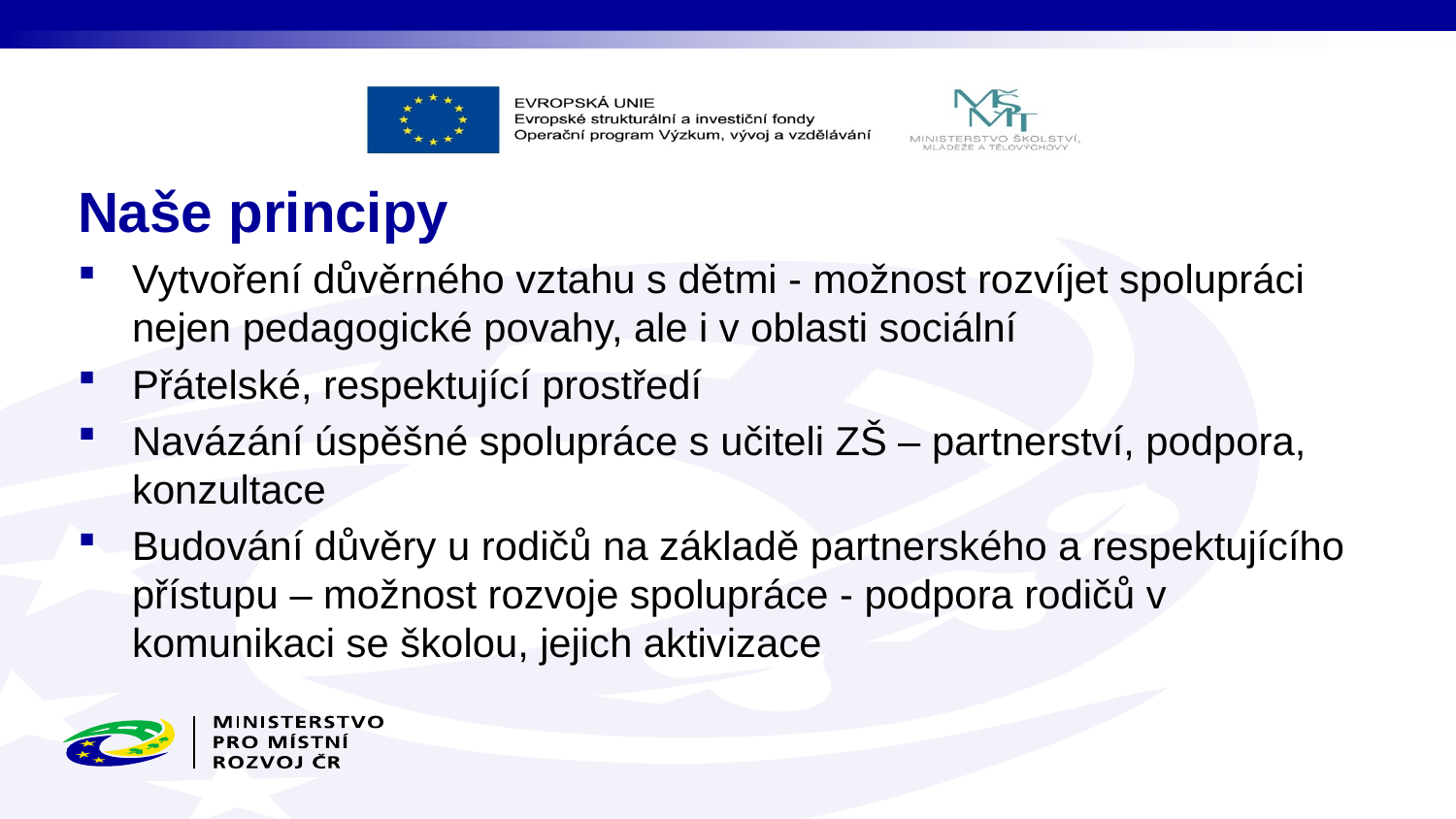

# Naše principy
Vytvoření důvěrného vztahu s dětmi - možnost rozvíjet spolupráci nejen pedagogické povahy, ale i v oblasti sociální
Přátelské, respektující prostředí
Navázání úspěšné spolupráce s učiteli ZŠ – partnerství, podpora, konzultace
Budování důvěry u rodičů na základě partnerského a respektujícího přístupu – možnost rozvoje spolupráce - podpora rodičů v komunikaci se školou, jejich aktivizace